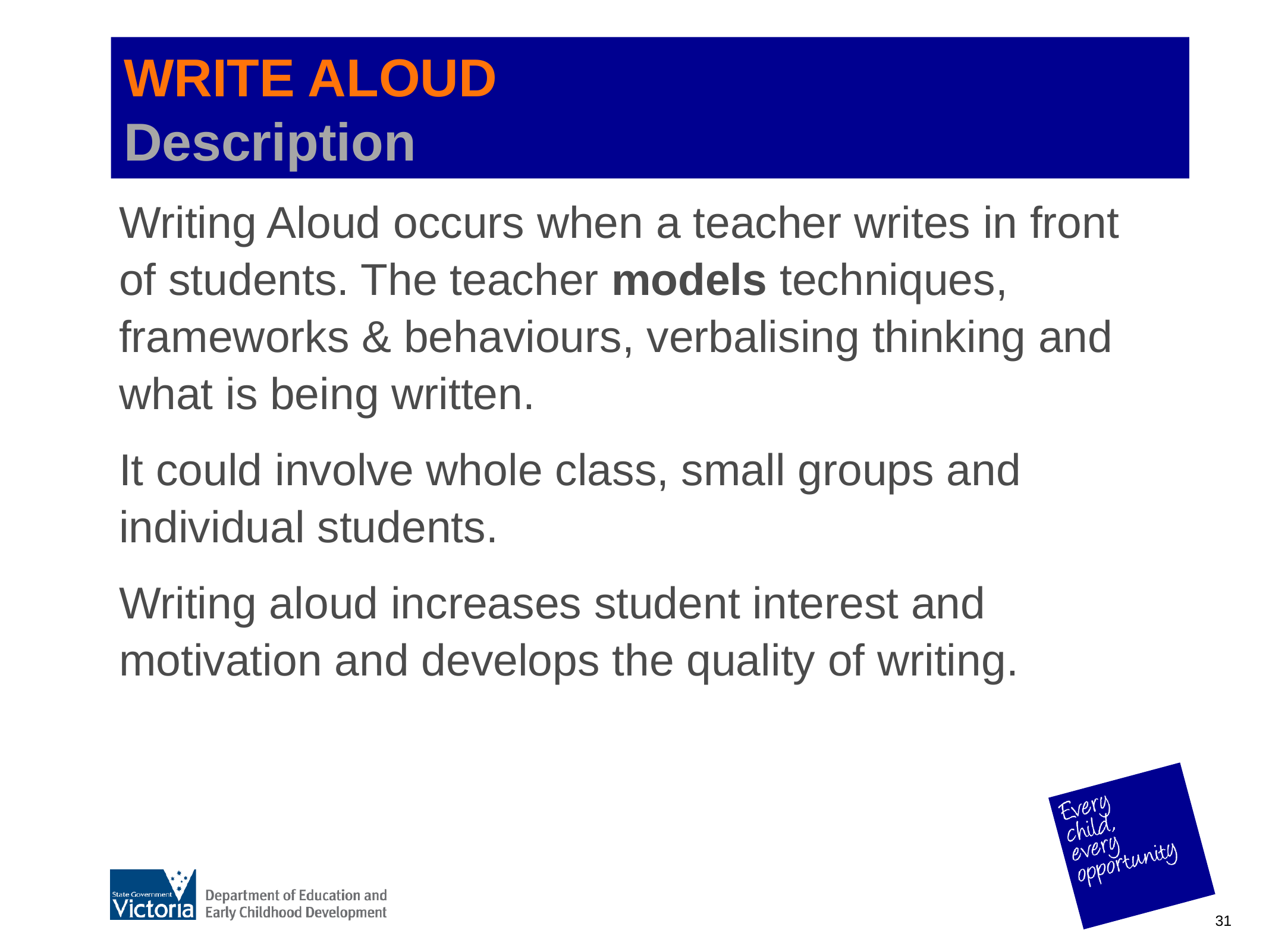

# WRITE ALOUD Description
Writing Aloud occurs when a teacher writes in front
of students. The teacher models techniques,
frameworks & behaviours, verbalising thinking and
what is being written.

It could involve whole class, small groups and
individual students.

Writing aloud increases student interest and
motivation and develops the quality of writing.

31